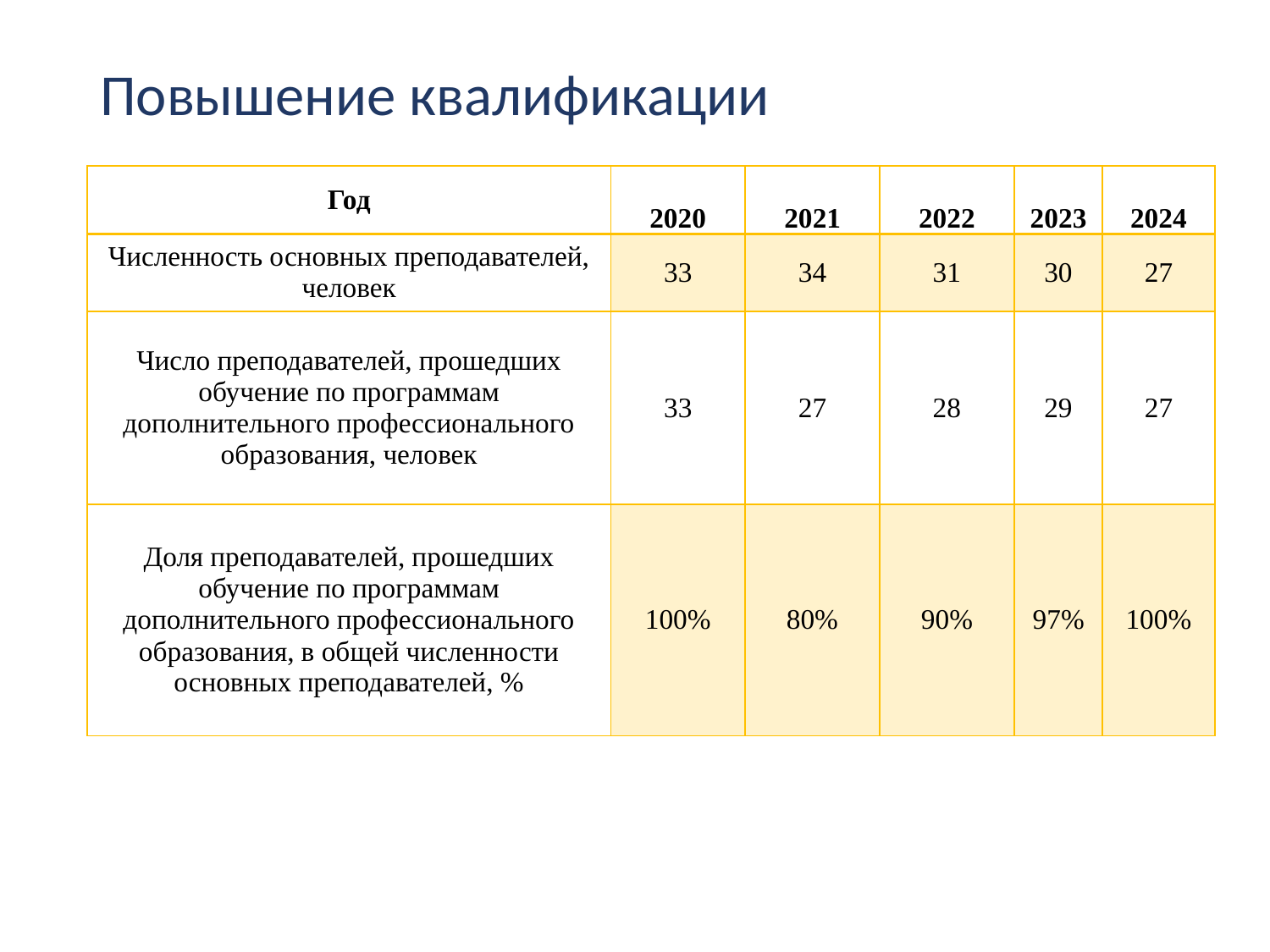

# Повышение квалификации
| Год | 2020 | 2021 | 2022 | 2023 | 2024 |
| --- | --- | --- | --- | --- | --- |
| Численность основных преподавателей, человек | 33 | 34 | 31 | 30 | 27 |
| Число преподавателей, прошедших обучение по программам дополнительного профессионального образования, человек | 33 | 27 | 28 | 29 | 27 |
| Доля преподавателей, прошедших обучение по программам дополнительного профессионального образования, в общей численности основных преподавателей, % | 100% | 80% | 90% | 97% | 100% |